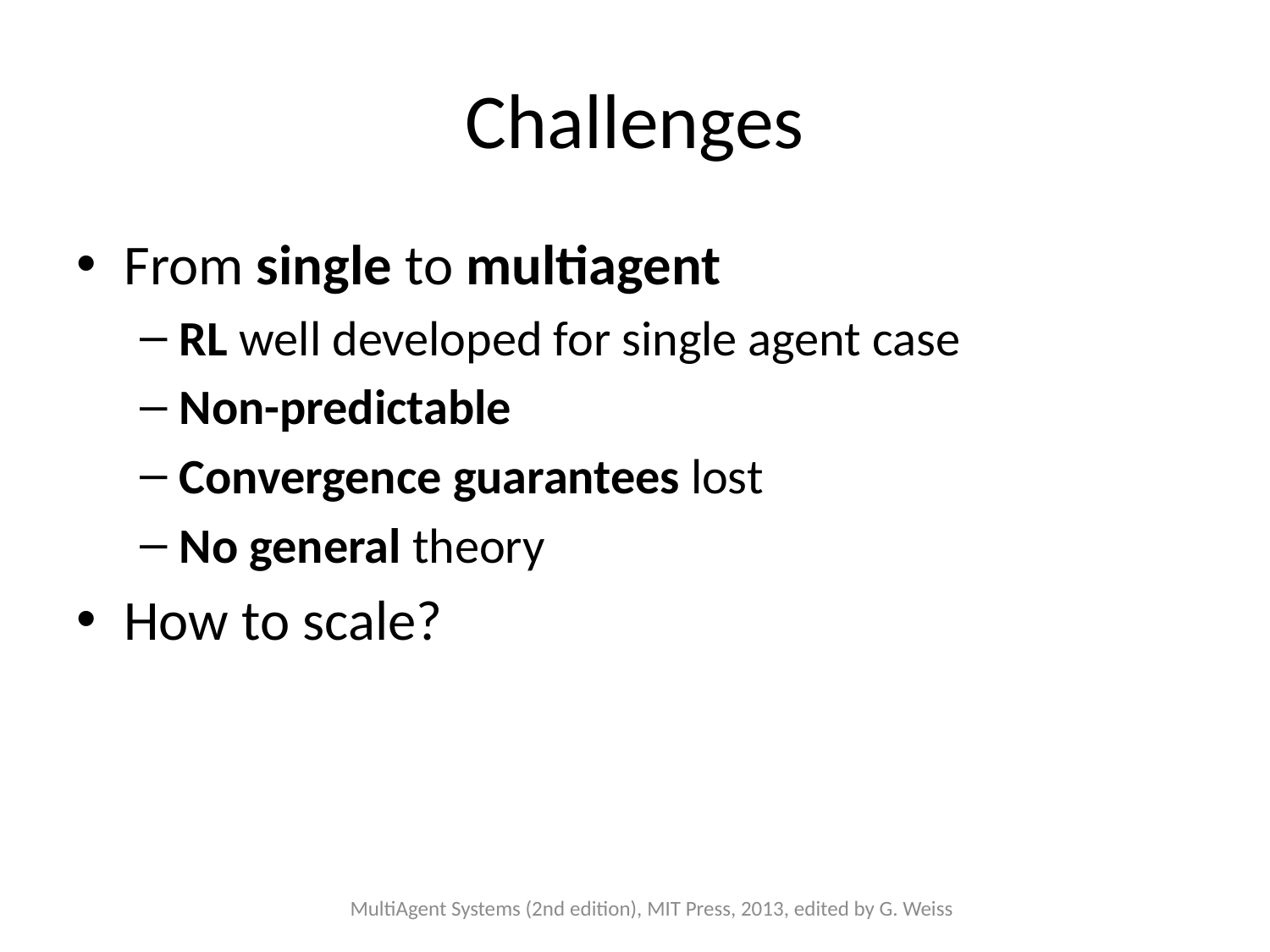

# Challenges
From single to multiagent
RL well developed for single agent case
Non-predictable
Convergence guarantees lost
No general theory
How to scale?
MultiAgent Systems (2nd edition), MIT Press, 2013, edited by G. Weiss